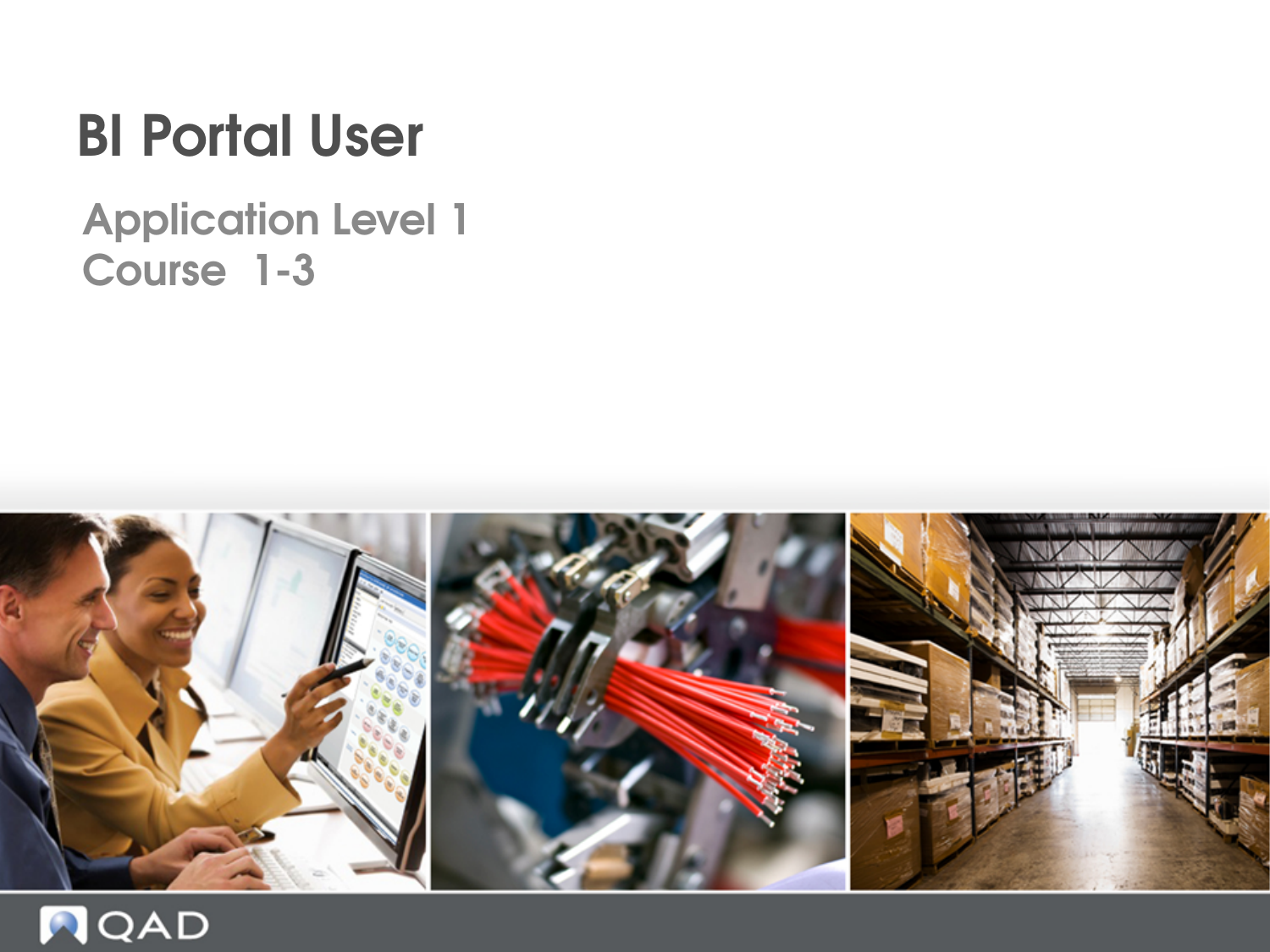

# BI Portal User
Application Level 1
Course  1-3